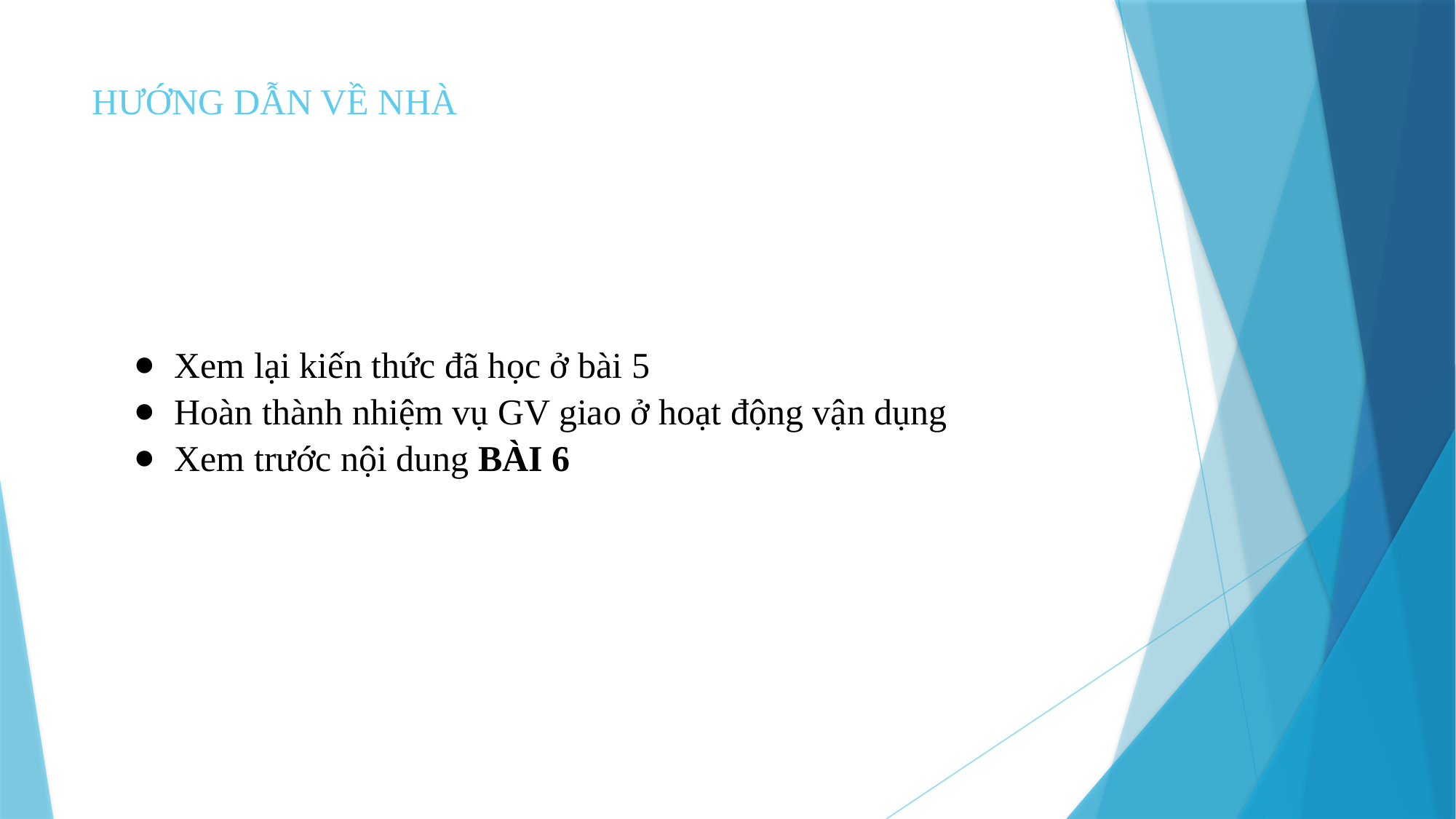

# HƯỚNG DẪN VỀ NHÀ

Xem lại kiến thức đã học ở bài 5
Hoàn thành nhiệm vụ GV giao ở hoạt động vận dụng
Xem trước nội dung BÀI 6